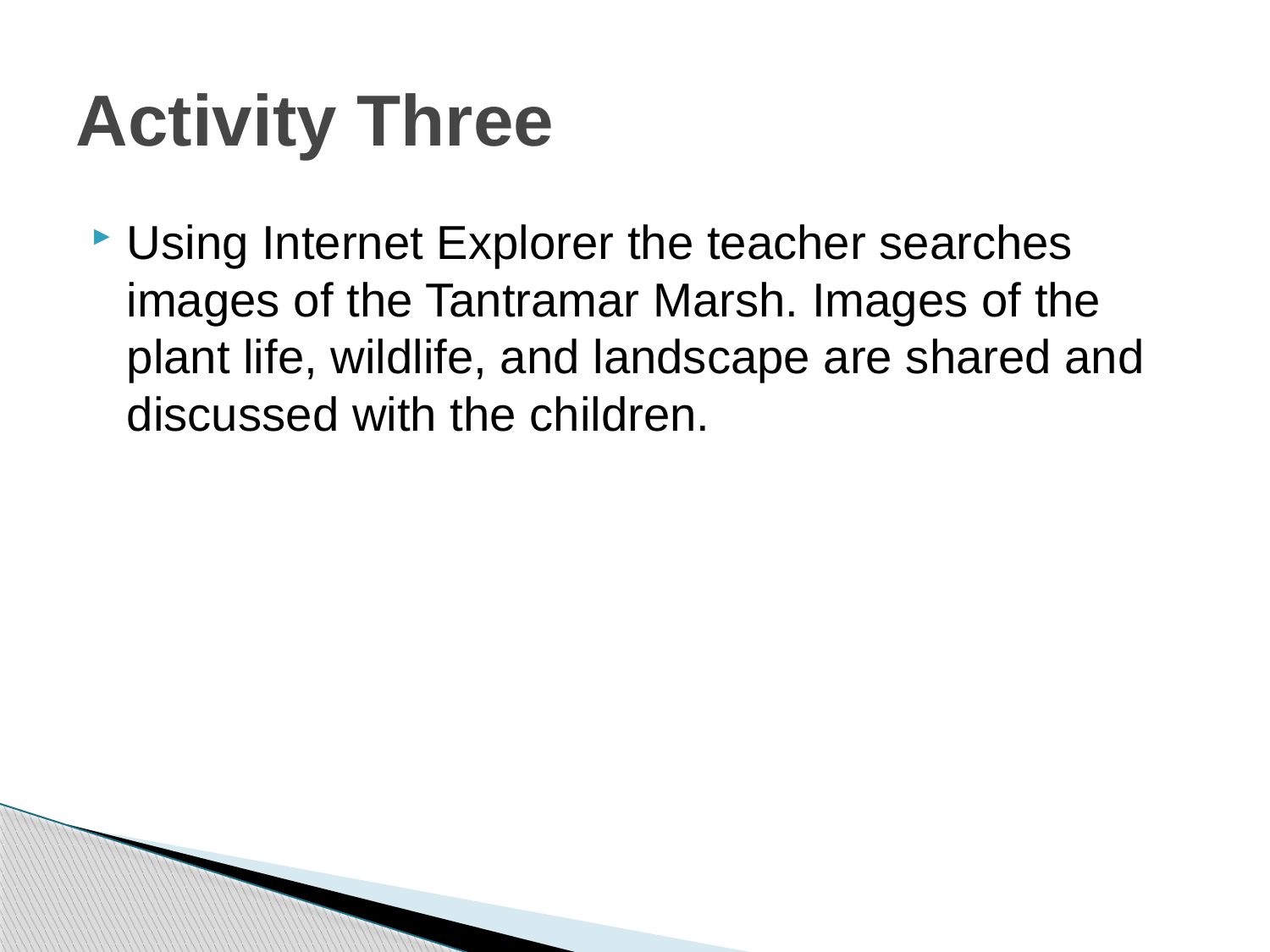

# Activity Three
Using Internet Explorer the teacher searches images of the Tantramar Marsh. Images of the plant life, wildlife, and landscape are shared and discussed with the children.